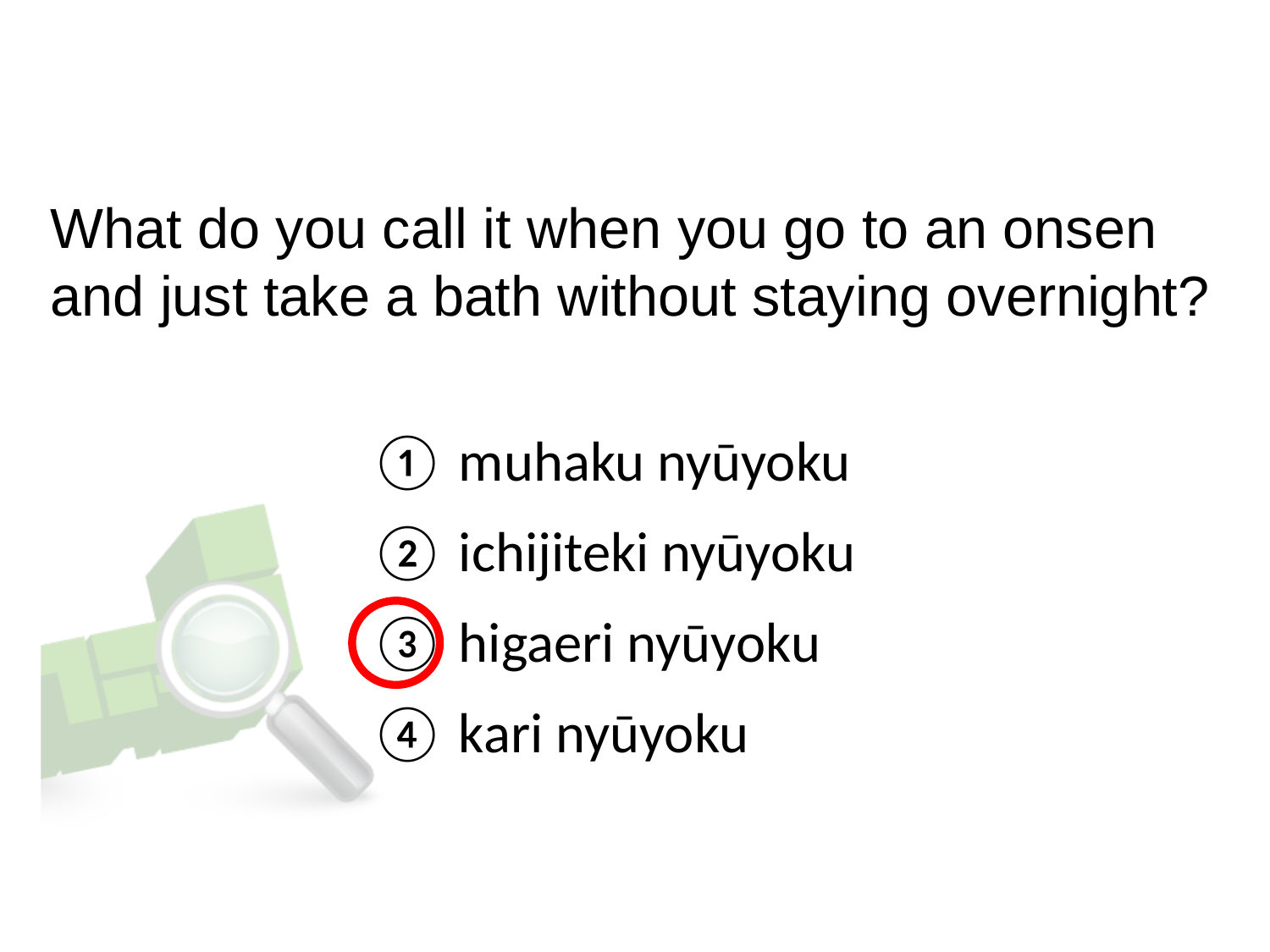

# What do you call it when you go to an onsen and just take a bath without staying overnight?
① muhaku nyūyoku
② ichijiteki nyūyoku
③ higaeri nyūyoku
④ kari nyūyoku